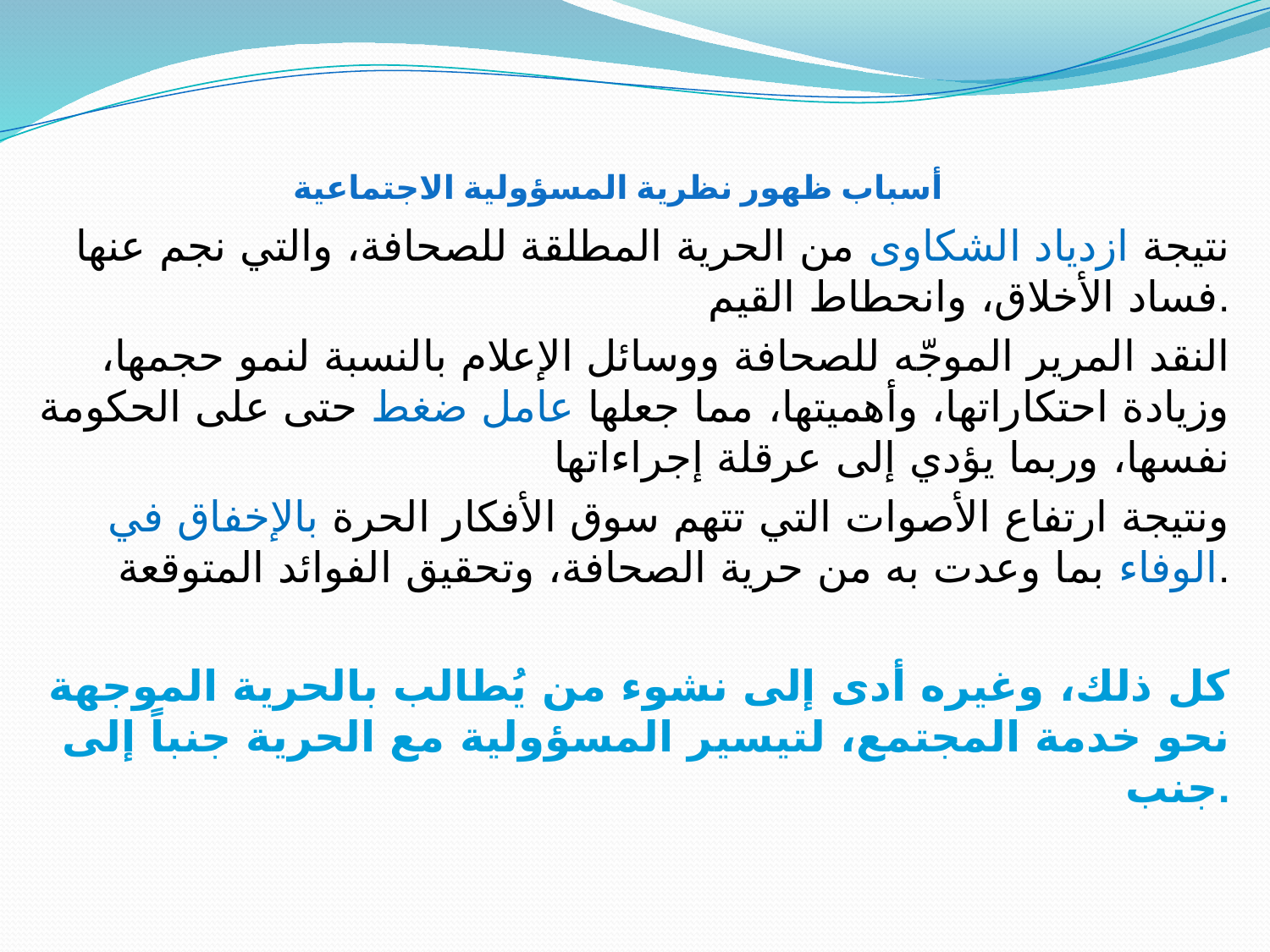

# أسباب ظهور نظرية المسؤولية الاجتماعية

نتيجة ازدياد الشكاوى من الحرية المطلقة للصحافة، والتي نجم عنها فساد الأخلاق، وانحطاط القيم.
 النقد المرير الموجّه للصحافة ووسائل الإعلام بالنسبة لنمو حجمها، وزيادة احتكاراتها، وأهميتها، مما جعلها عامل ضغط حتى على الحكومة نفسها، وربما يؤدي إلى عرقلة إجراءاتها
ونتيجة ارتفاع الأصوات التي تتهم سوق الأفكار الحرة بالإخفاق في الوفاء بما وعدت به من حرية الصحافة، وتحقيق الفوائد المتوقعة.

كل ذلك، وغيره أدى إلى نشوء من يُطالب بالحرية الموجهة نحو خدمة المجتمع، لتيسير المسؤولية مع الحرية جنباً إلى جنب.